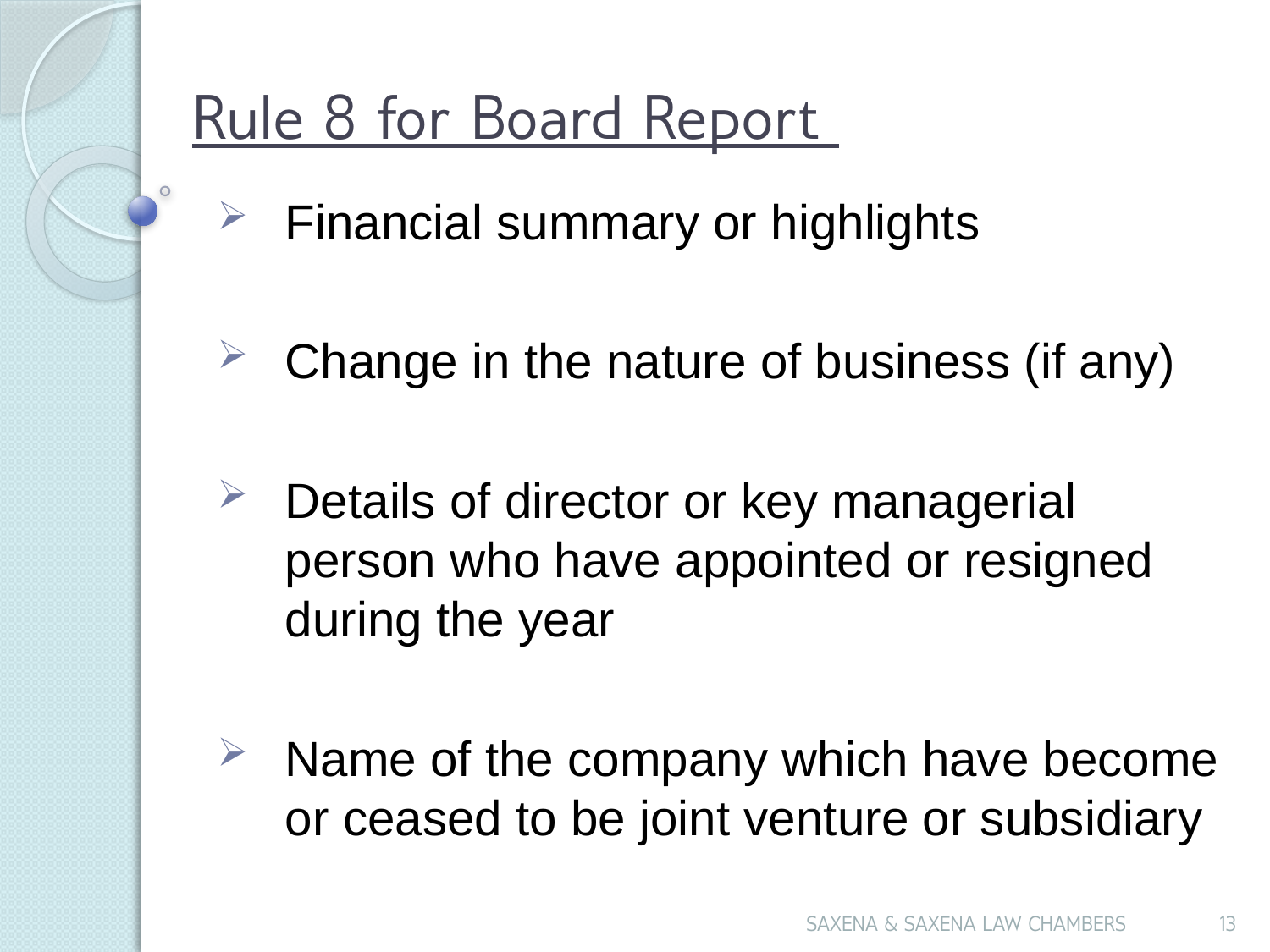

# Rule 8 for Board Report
Financial summary or highlights

Change in the nature of business (if any)

Details of director or key managerial person who have appointed or resigned during the year

Name of the company which have become or ceased to be joint venture or subsidiary

SAXENA & SAXENA LAW CHAMBERS
13